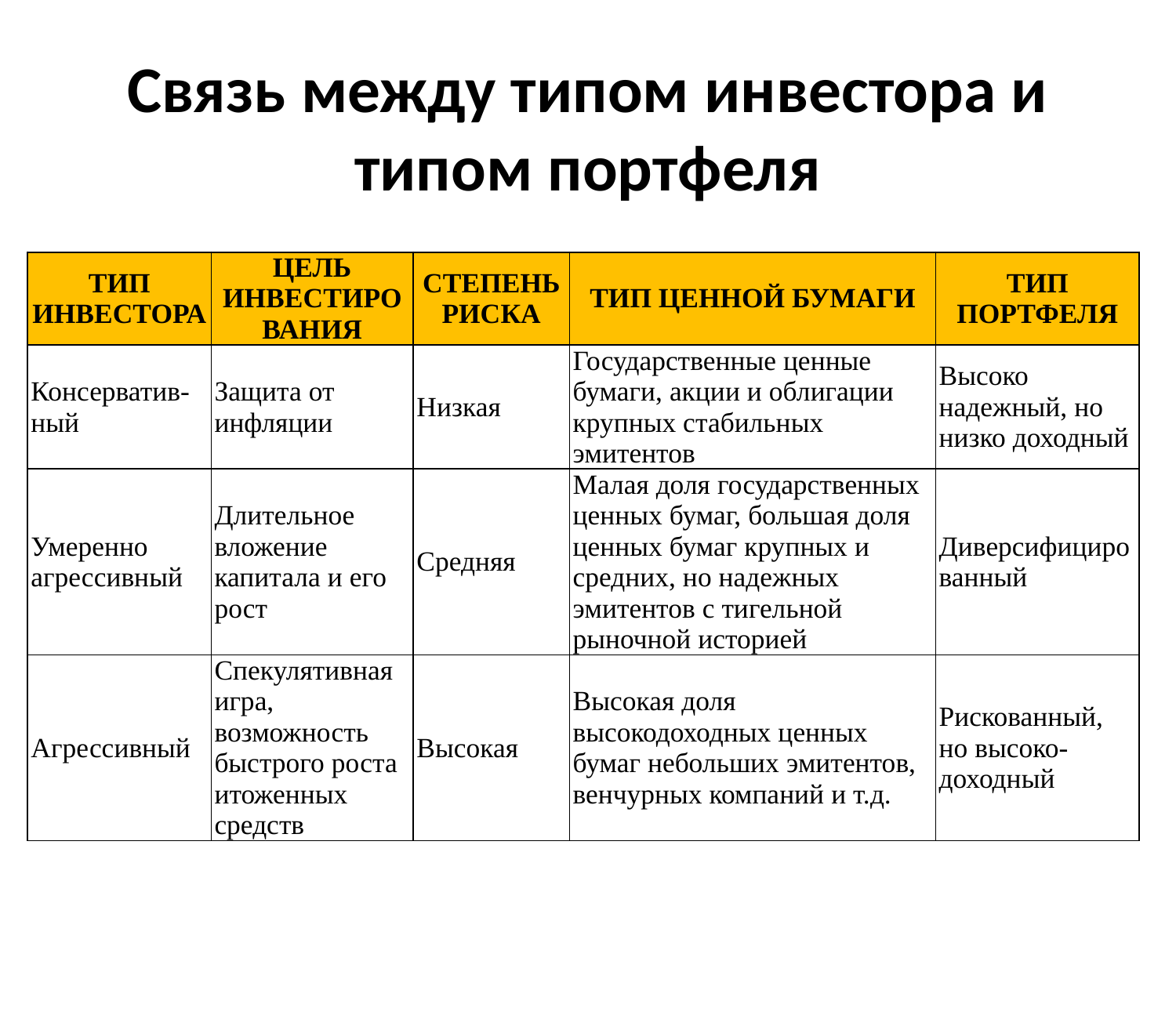

# Связь между типом инвестора и типом портфеля
| ТИП ИНВЕСТОРА | ЦЕЛЬ ИНВЕСТИРОВАНИЯ | СТЕПЕНЬ РИСКА | ТИП ЦЕННОЙ БУМАГИ | ТИП ПОРТФЕЛЯ |
| --- | --- | --- | --- | --- |
| Консерватив-ный | Защита от инфляции | Низкая | Государственные ценные бумаги, акции и облигации крупных стабильных эмитентов | Высоко надежный, но низко доходный |
| Умеренно агрессивный | Длительное вложение капитала и его рост | Средняя | Малая доля государственных ценных бумаг, большая доля ценных бумаг крупных и средних, но надежных эмитентов с тигельной рыночной историей | Диверсифицированный |
| Агрессивный | Спекулятивная игра, возможность быстрого роста итоженных средств | Высокая | Высокая доля высокодоходных ценных бумаг небольших эмитентов, венчурных компаний и т.д. | Рискованный, но высоко-доходный |